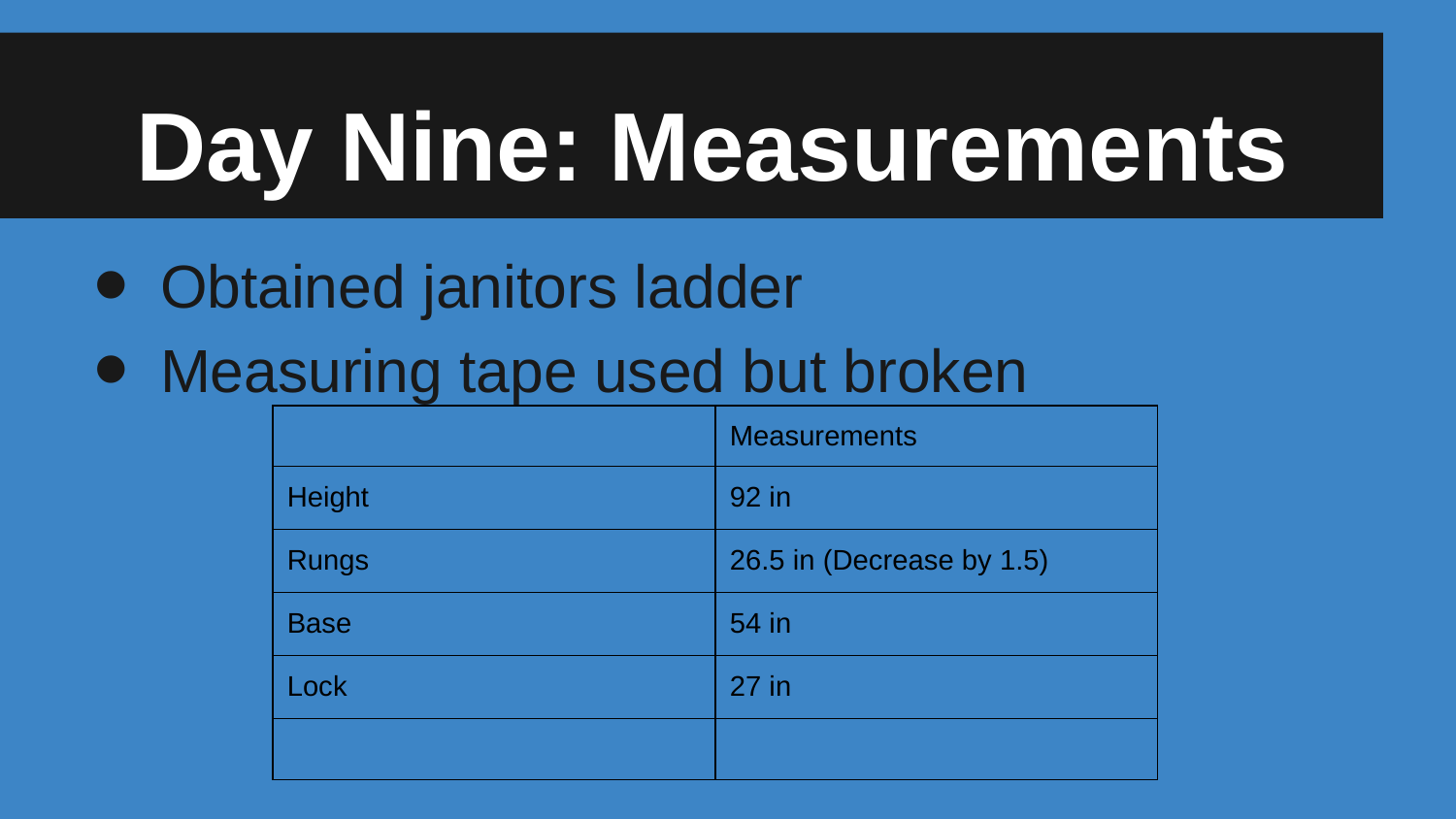

# Day Nine: Measurements
Obtained janitors ladder
Measuring tape used but broken

|  | Measurements |
| --- | --- |
| Height | 92 in |
| Rungs | 26.5 in (Decrease by 1.5) |
| Base | 54 in |
| Lock | 27 in |
|  |  |